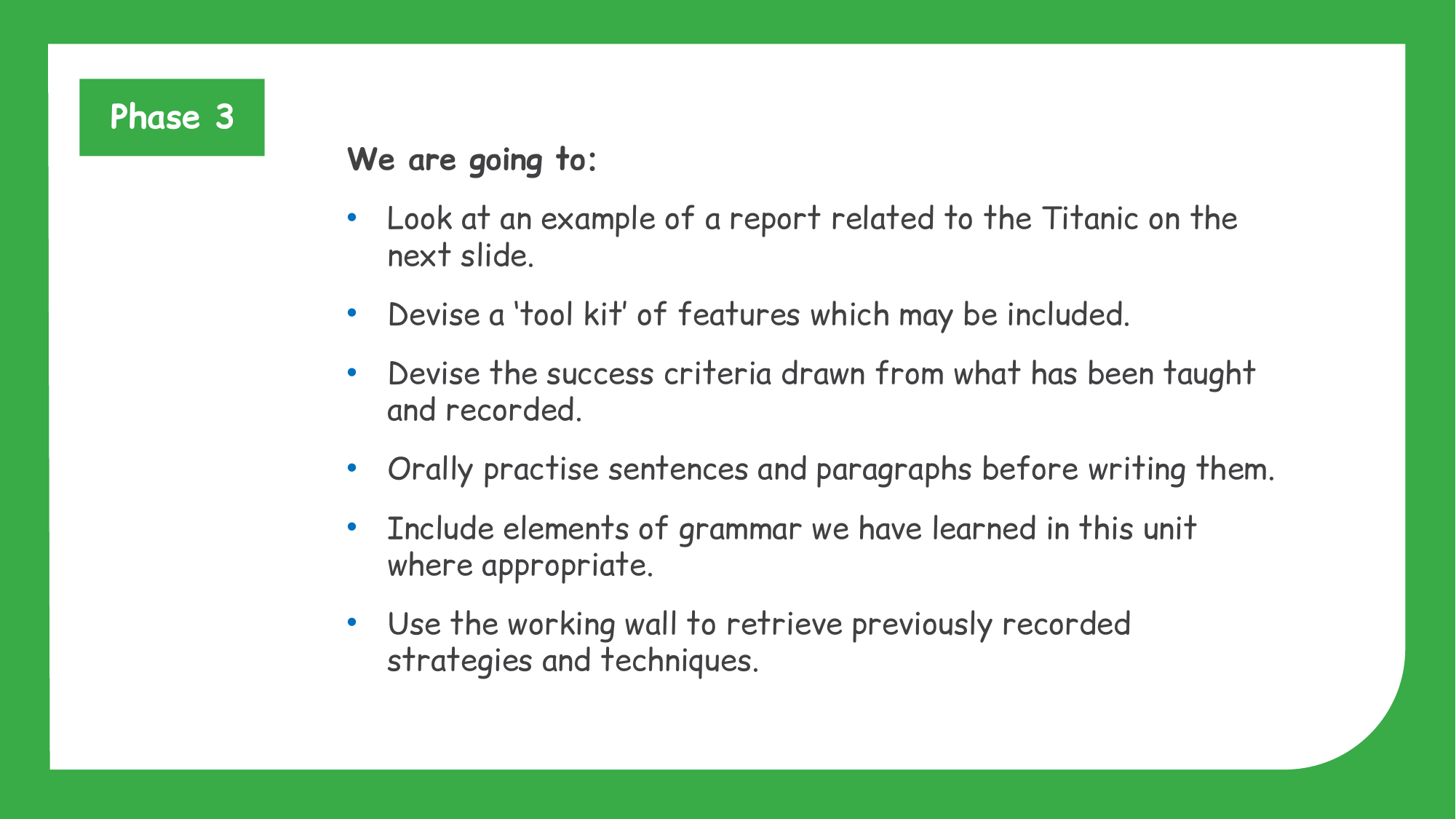

Phase 3
We are going to:
Look at an example of a report related to the Titanic on the next slide.
Devise a ‘tool kit’ of features which may be included.
Devise the success criteria drawn from what has been taught and recorded.
Orally practise sentences and paragraphs before writing them.
Include elements of grammar we have learned in this unit where appropriate.
Use the working wall to retrieve previously recorded strategies and techniques.